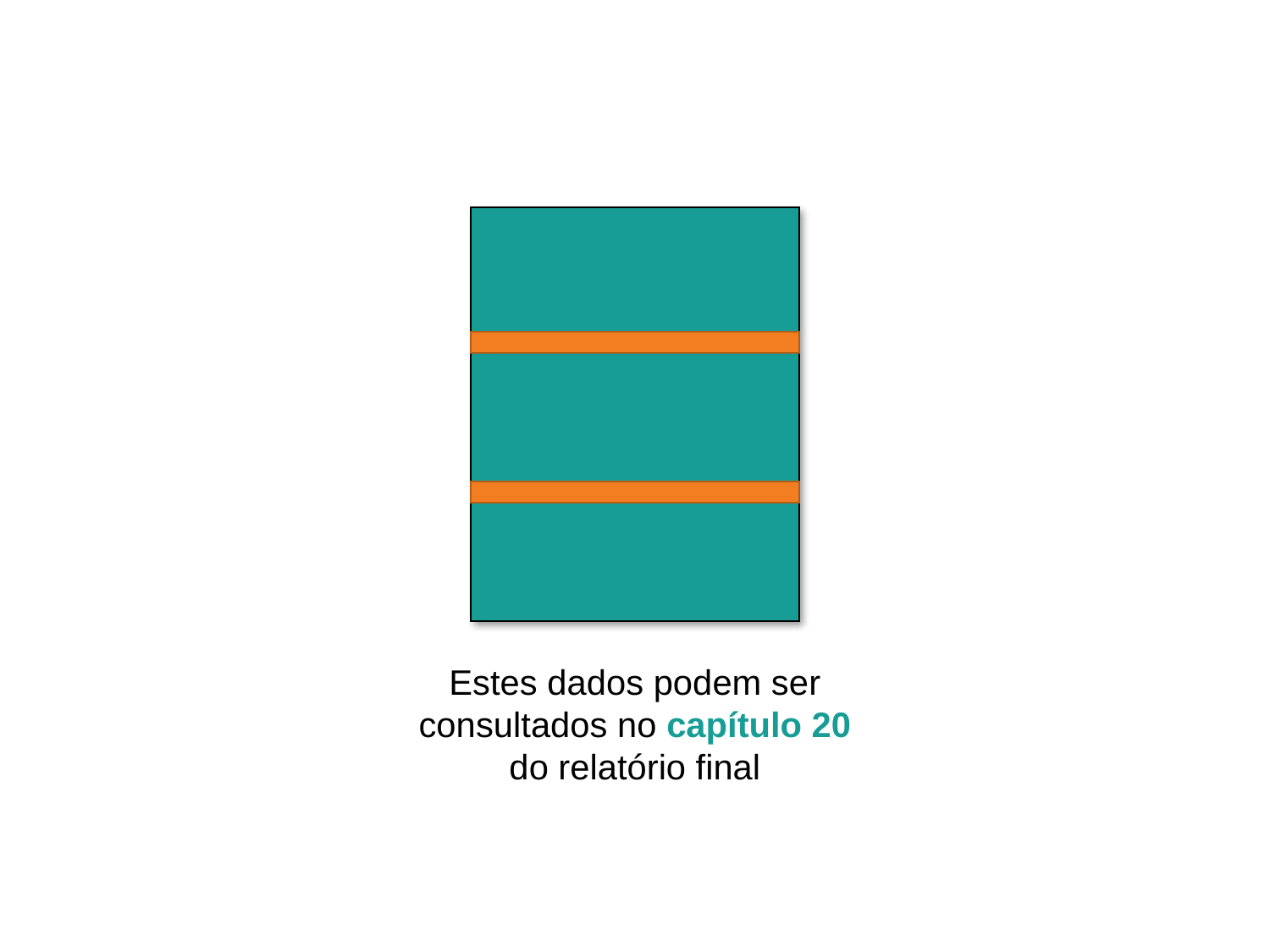

Estes dados podem ser consultados no capítulo 20 do relatório final